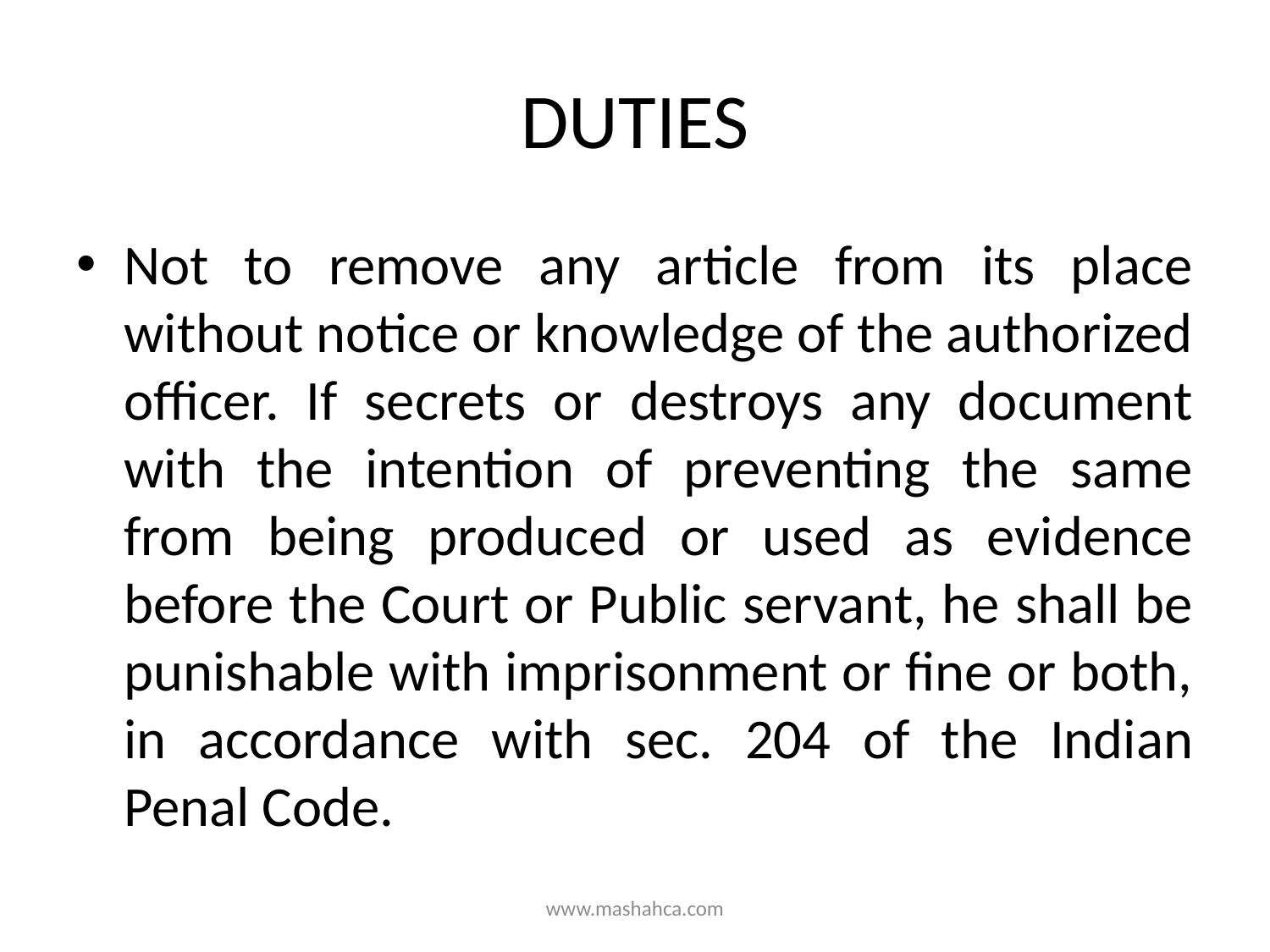

# DUTIES
Not to remove any article from its place without notice or knowledge of the authorized officer. If secrets or destroys any document with the intention of preventing the same from being produced or used as evidence before the Court or Public servant, he shall be punishable with imprisonment or fine or both, in accordance with sec. 204 of the Indian Penal Code.
www.mashahca.com